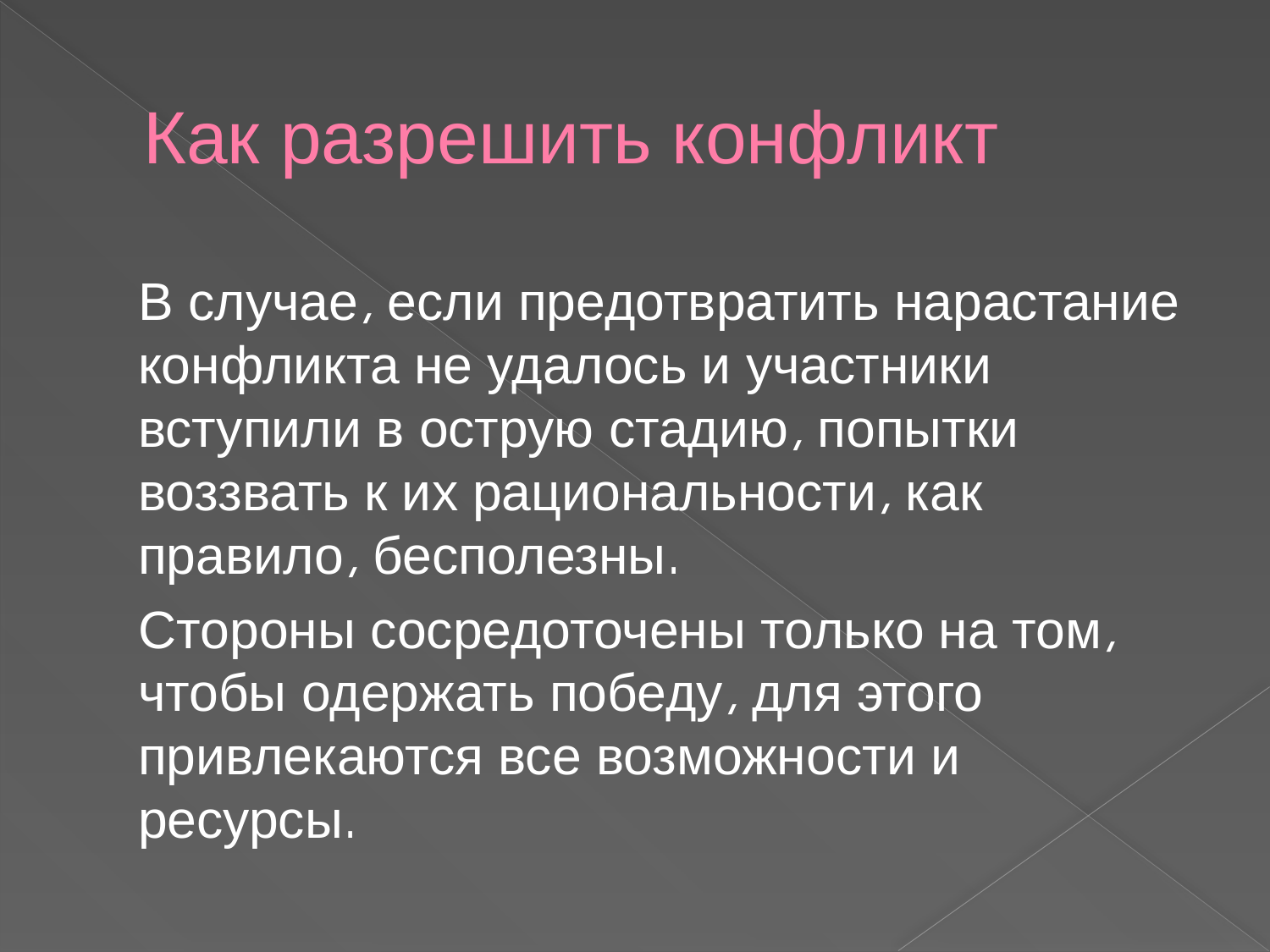

# Как разрешить конфликт
В случае, если предотвратить нарастание конфликта не удалось и участники вступили в острую стадию, попытки воззвать к их рациональности, как правило, бесполезны.
Стороны сосредоточены только на том, чтобы одержать победу, для этого привлекаются все возможности и ресурсы.